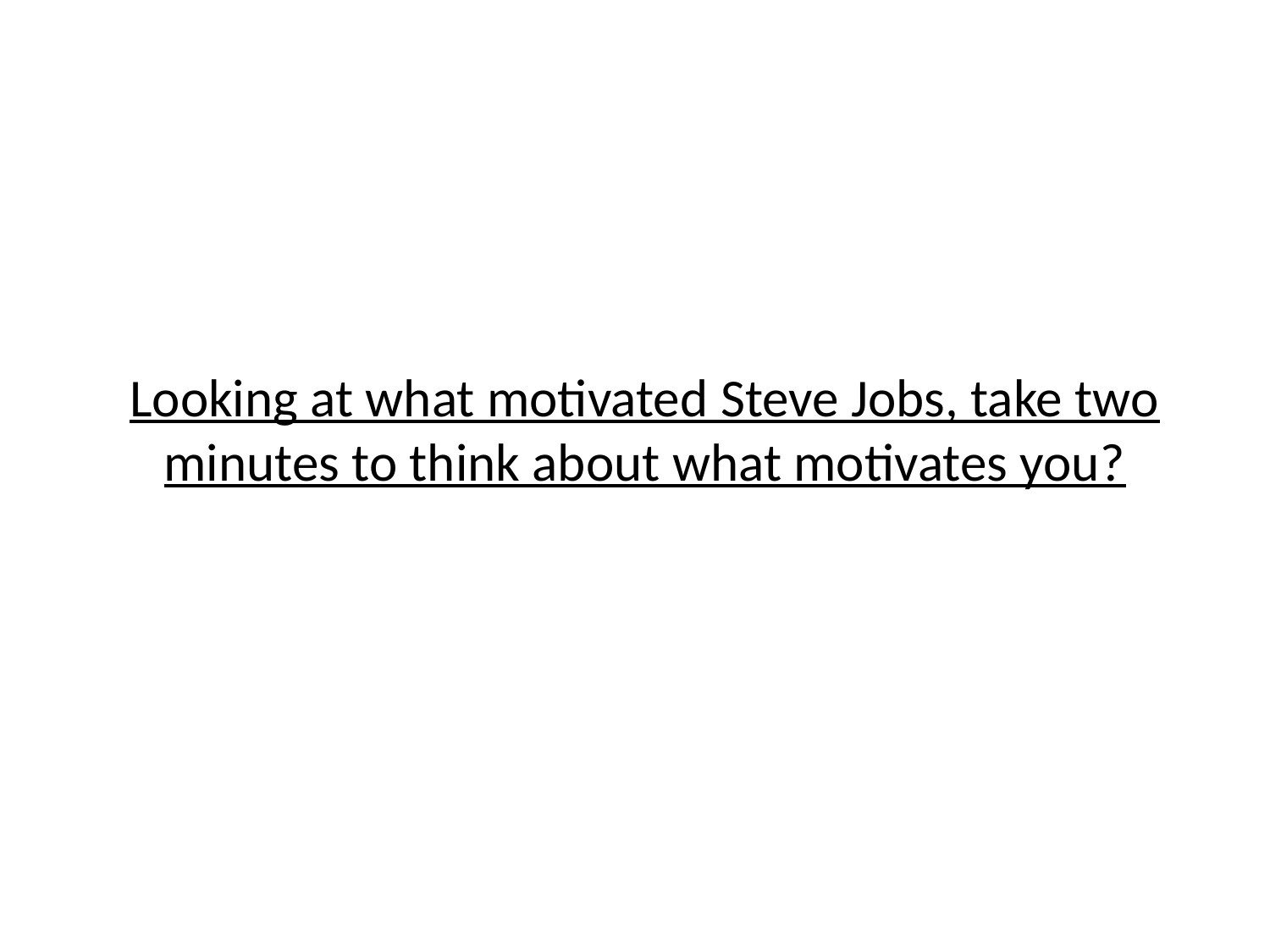

# Looking at what motivated Steve Jobs, take two minutes to think about what motivates you?